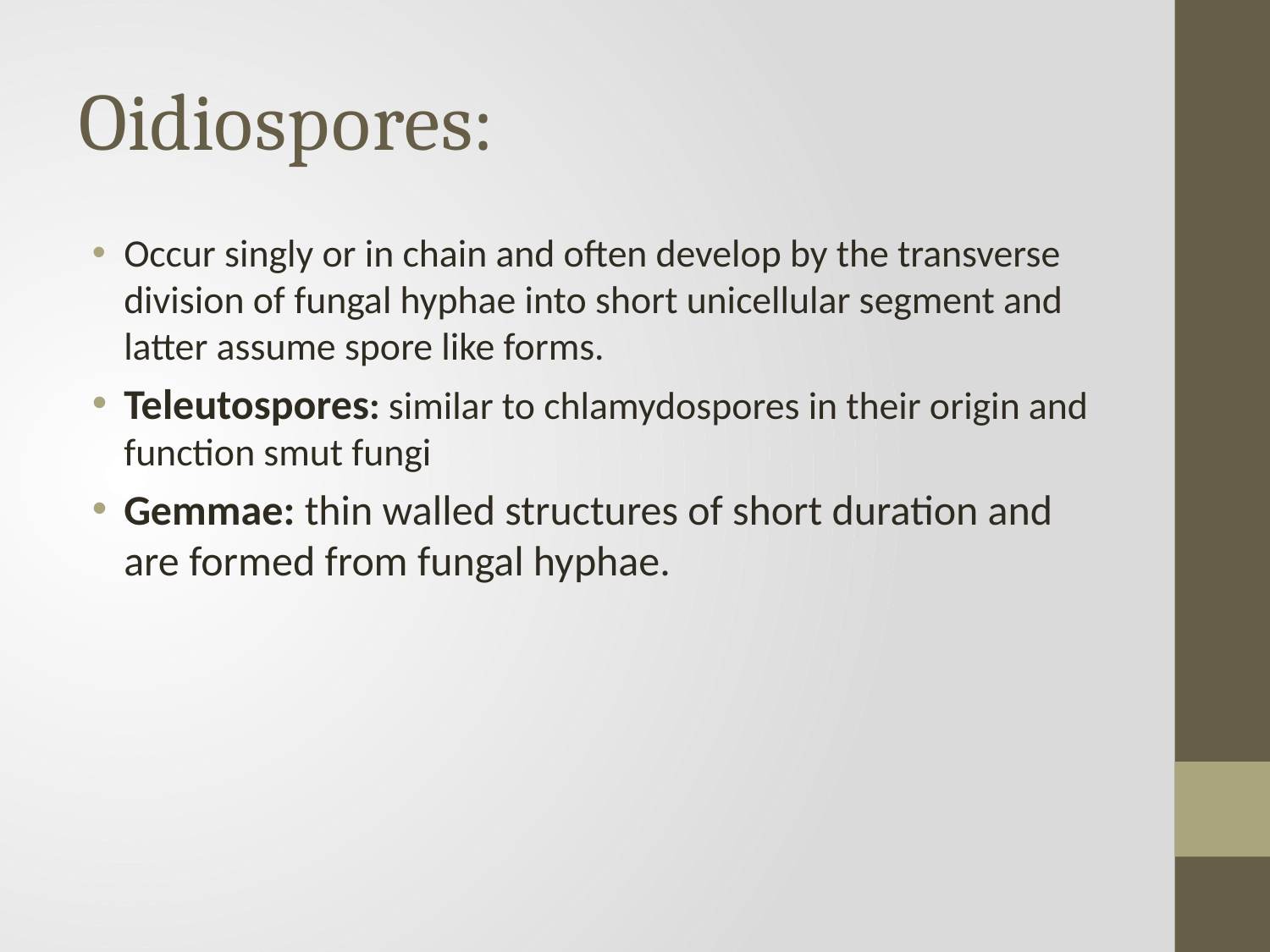

# Oidiospores:
Occur singly or in chain and often develop by the transverse division of fungal hyphae into short unicellular segment and latter assume spore like forms.
Teleutospores: similar to chlamydospores in their origin and function smut fungi
Gemmae: thin walled structures of short duration and are formed from fungal hyphae.